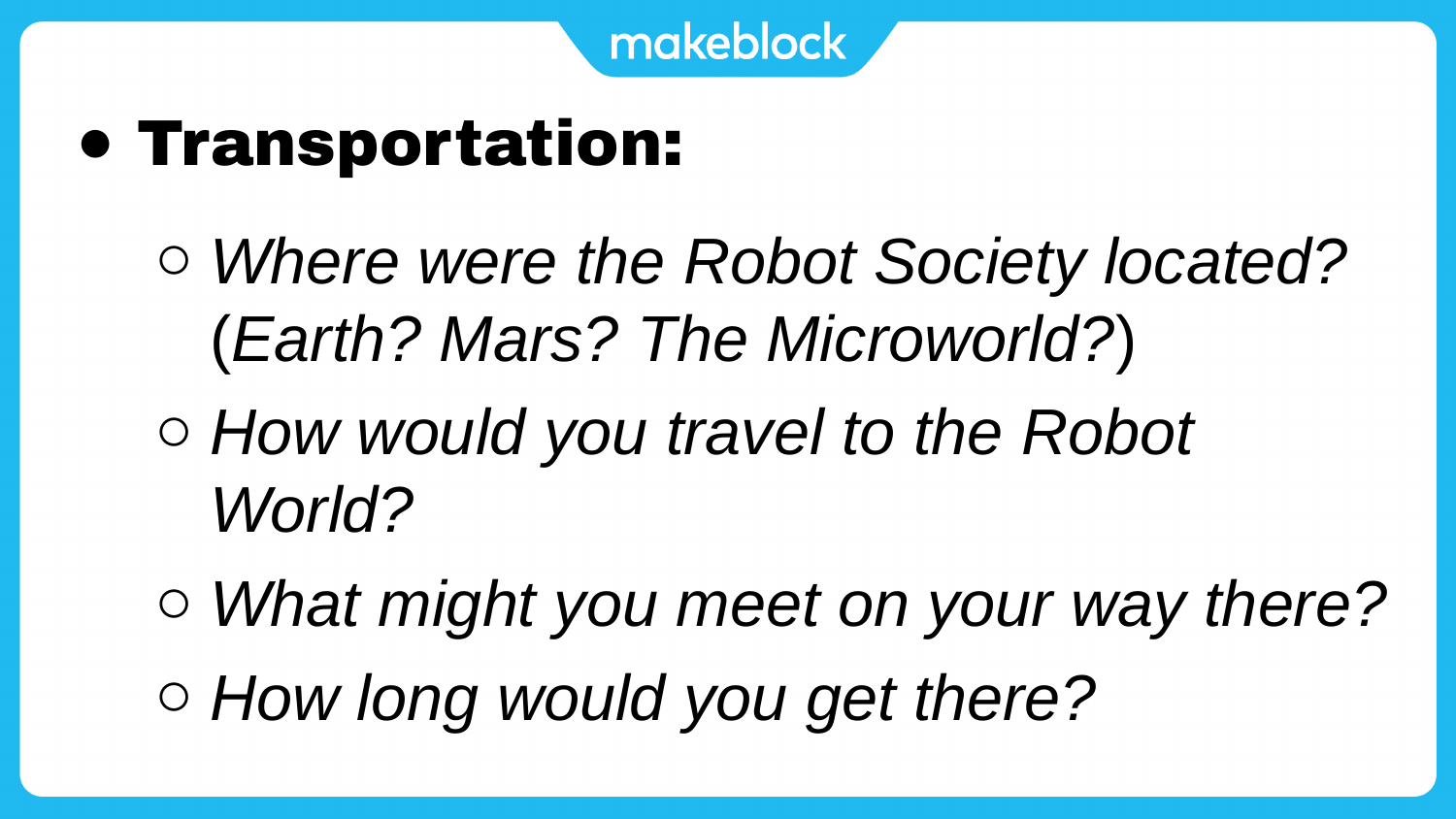

Transportation:
Where were the Robot Society located?
(Earth? Mars? The Microworld?)
How would you travel to the Robot World?
What might you meet on your way there?
How long would you get there?